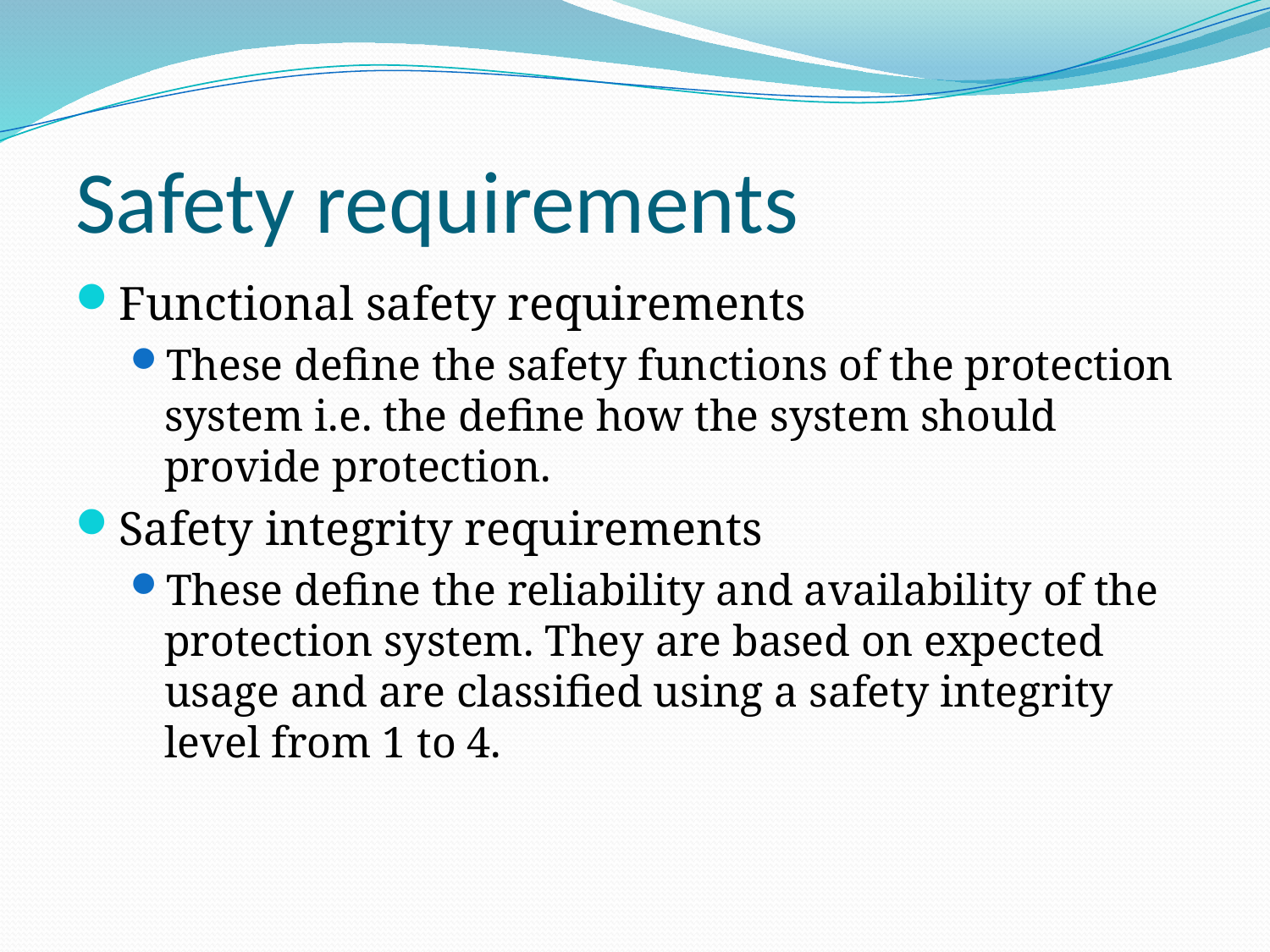

# Safety requirements
Functional safety requirements
These define the safety functions of the protection system i.e. the define how the system should provide protection.
Safety integrity requirements
These define the reliability and availability of the protection system. They are based on expected usage and are classified using a safety integrity level from 1 to 4.